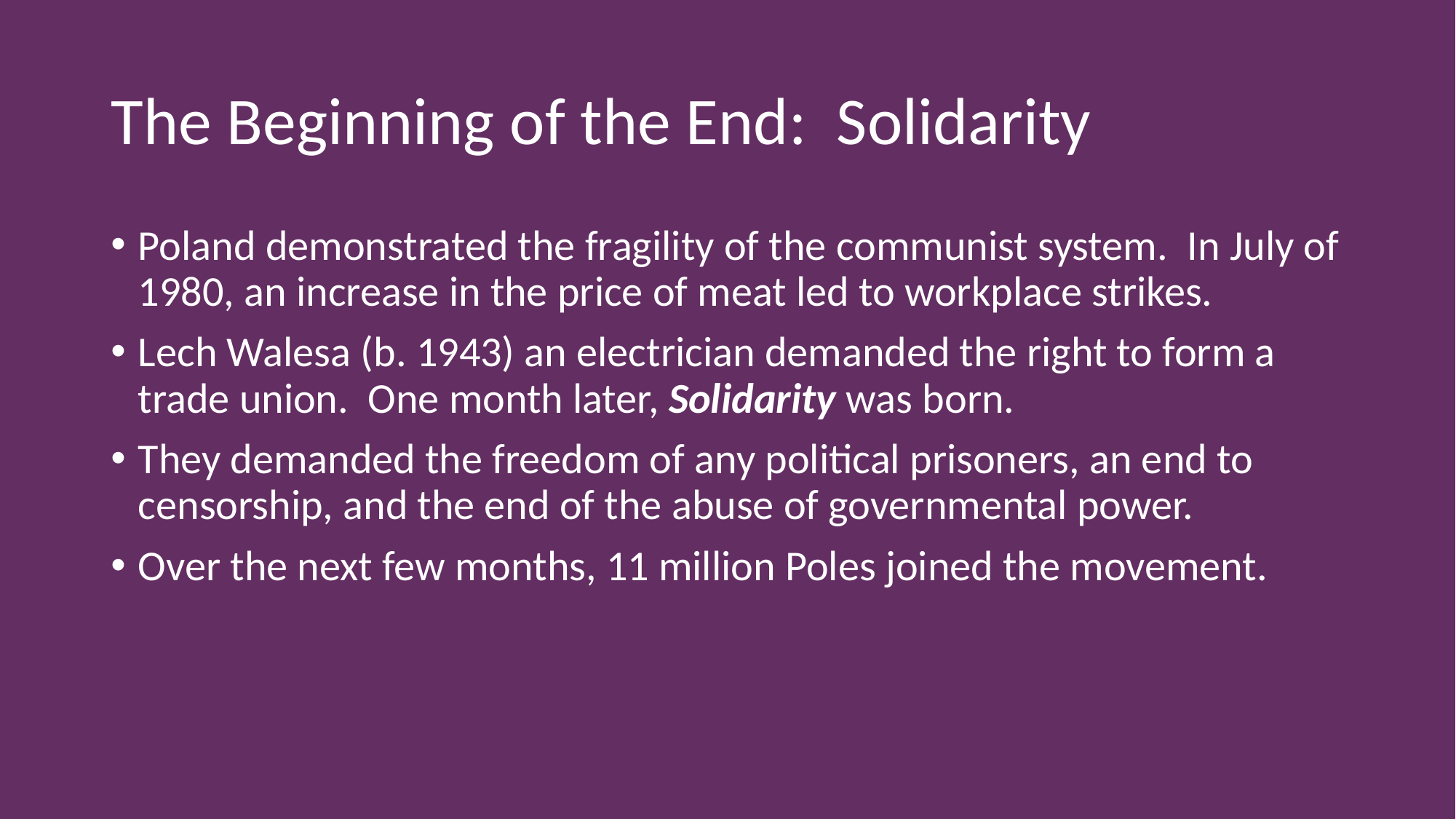

# The Beginning of the End:  Solidarity
Poland demonstrated the fragility of the communist system.  In July of 1980, an increase in the price of meat led to workplace strikes.
Lech Walesa (b. 1943) an electrician demanded the right to form a trade union.  One month later, Solidarity was born.
They demanded the freedom of any political prisoners, an end to censorship, and the end of the abuse of governmental power.
Over the next few months, 11 million Poles joined the movement.